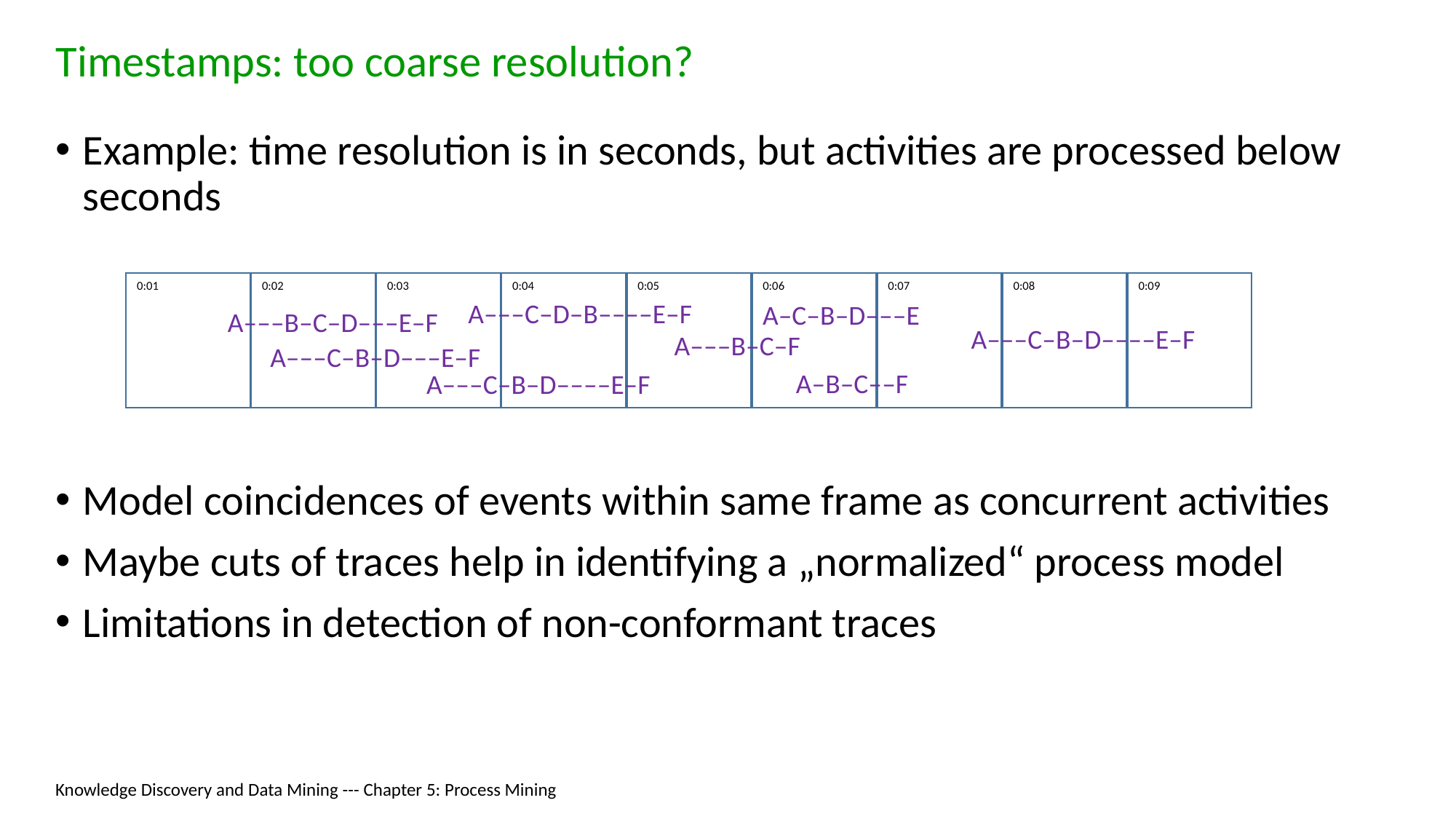

# Timestamps: too coarse resolution?
Example: time resolution is in seconds, but activities are processed below seconds

Model coincidences of events within same frame as concurrent activities
Maybe cuts of traces help in identifying a „normalized“ process model
Limitations in detection of non-conformant traces
0:01
0:02
0:03
0:04
0:05
0:06
0:07
0:08
0:09
A–––C–D–B––––E–F
A–C–B–D–––E
A–––B–C–D–––E–F
A–––C–B–D––––E–F
A–––B–C–F
A–––C–B–D–––E–F
A–B–C––F
A–––C–B–D––––E–F
Knowledge Discovery and Data Mining --- Chapter 5: Process Mining
43